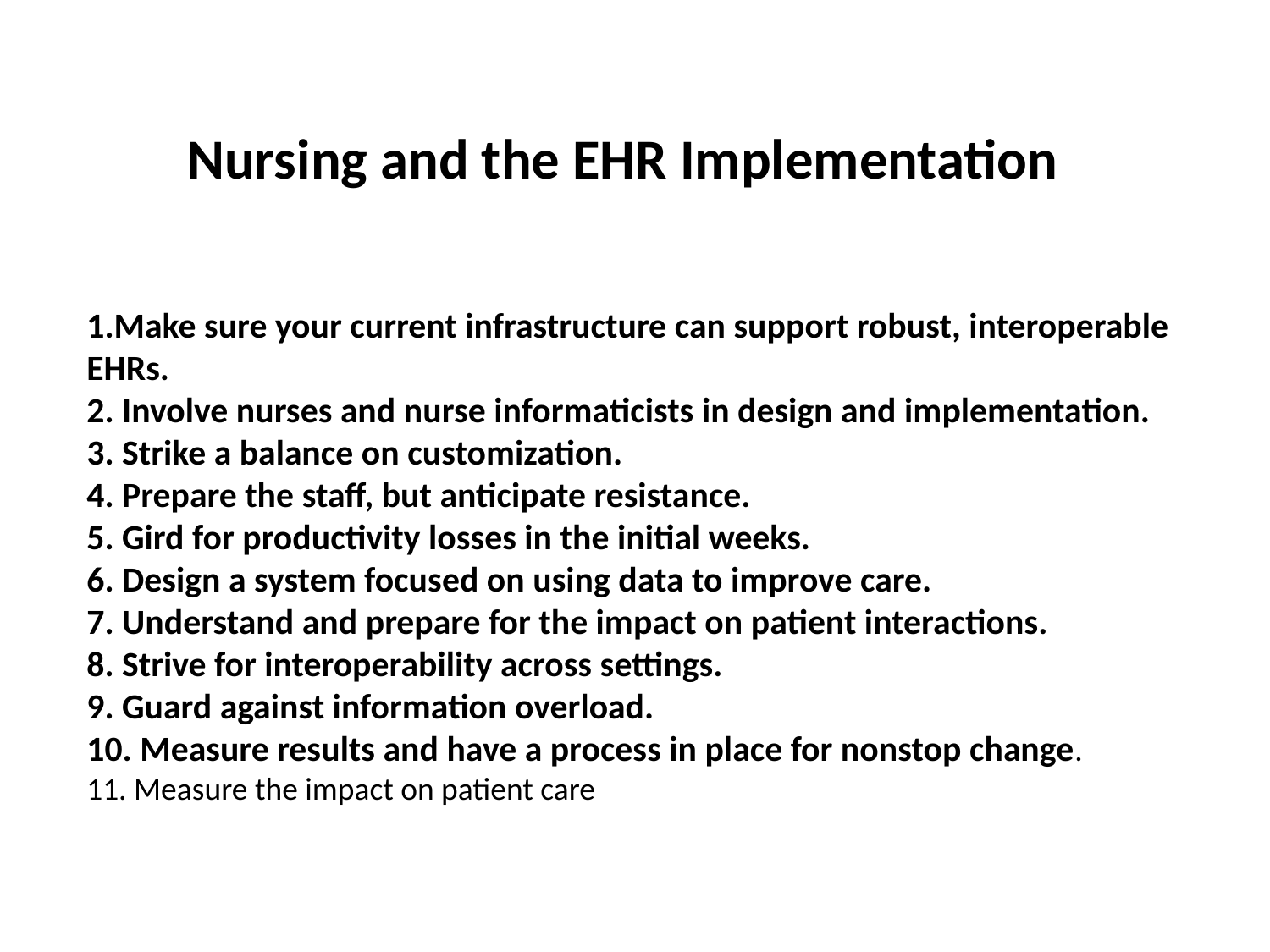

Nursing and the EHR Implementation
1.Make sure your current infrastructure can support robust, interoperable EHRs.
2. Involve nurses and nurse informaticists in design and implementation.
3. Strike a balance on customization.
4. Prepare the staff, but anticipate resistance.
5. Gird for productivity losses in the initial weeks.
6. Design a system focused on using data to improve care.
7. Understand and prepare for the impact on patient interactions.
8. Strive for interoperability across settings.
9. Guard against information overload.
10. Measure results and have a process in place for nonstop change.
11. Measure the impact on patient care